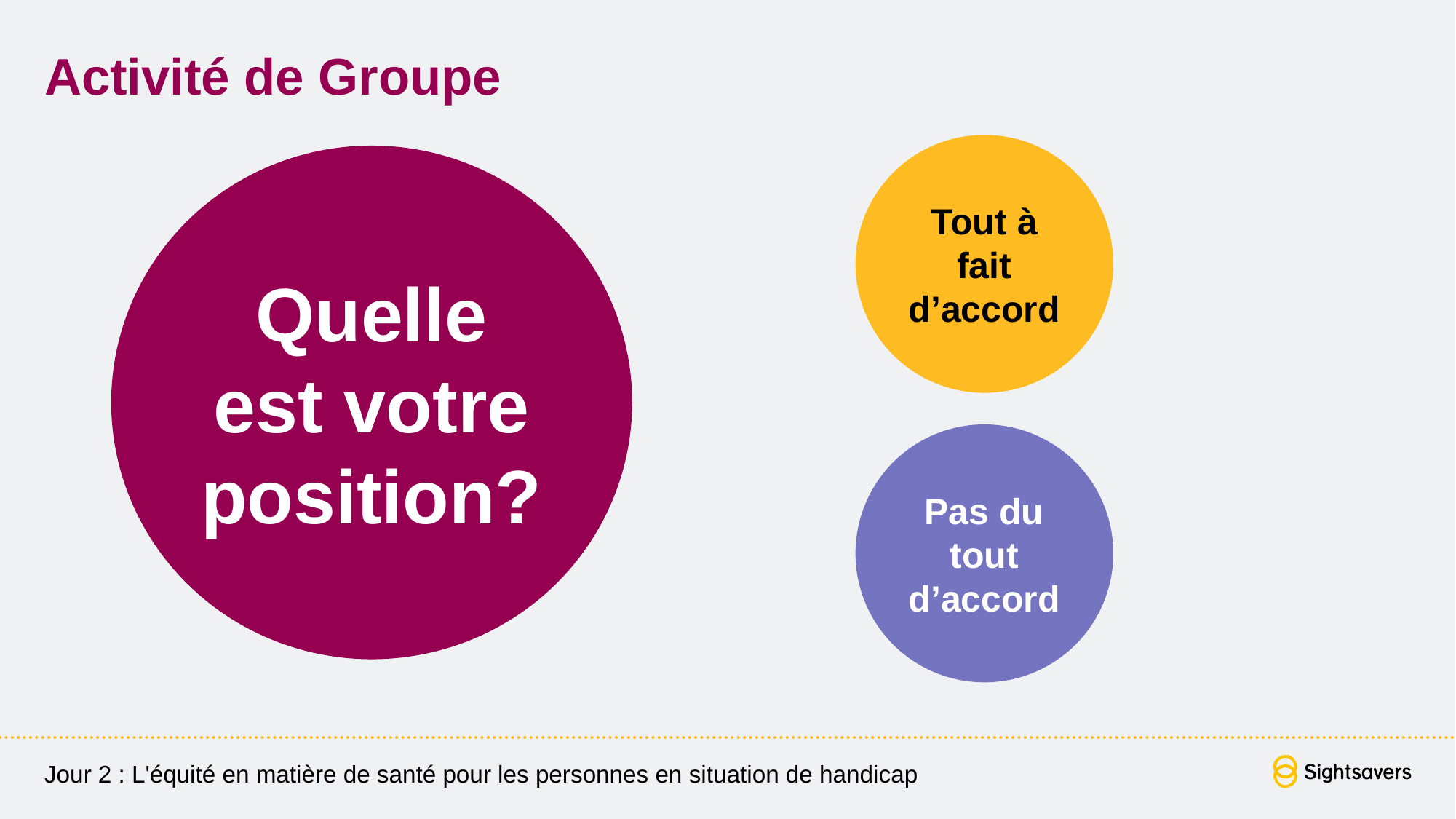

# Activité de Groupe
Tout à fait d’accord
Quelle est votre position?
Pas du tout d’accord
Jour 2 : L'équité en matière de santé pour les personnes en situation de handicap